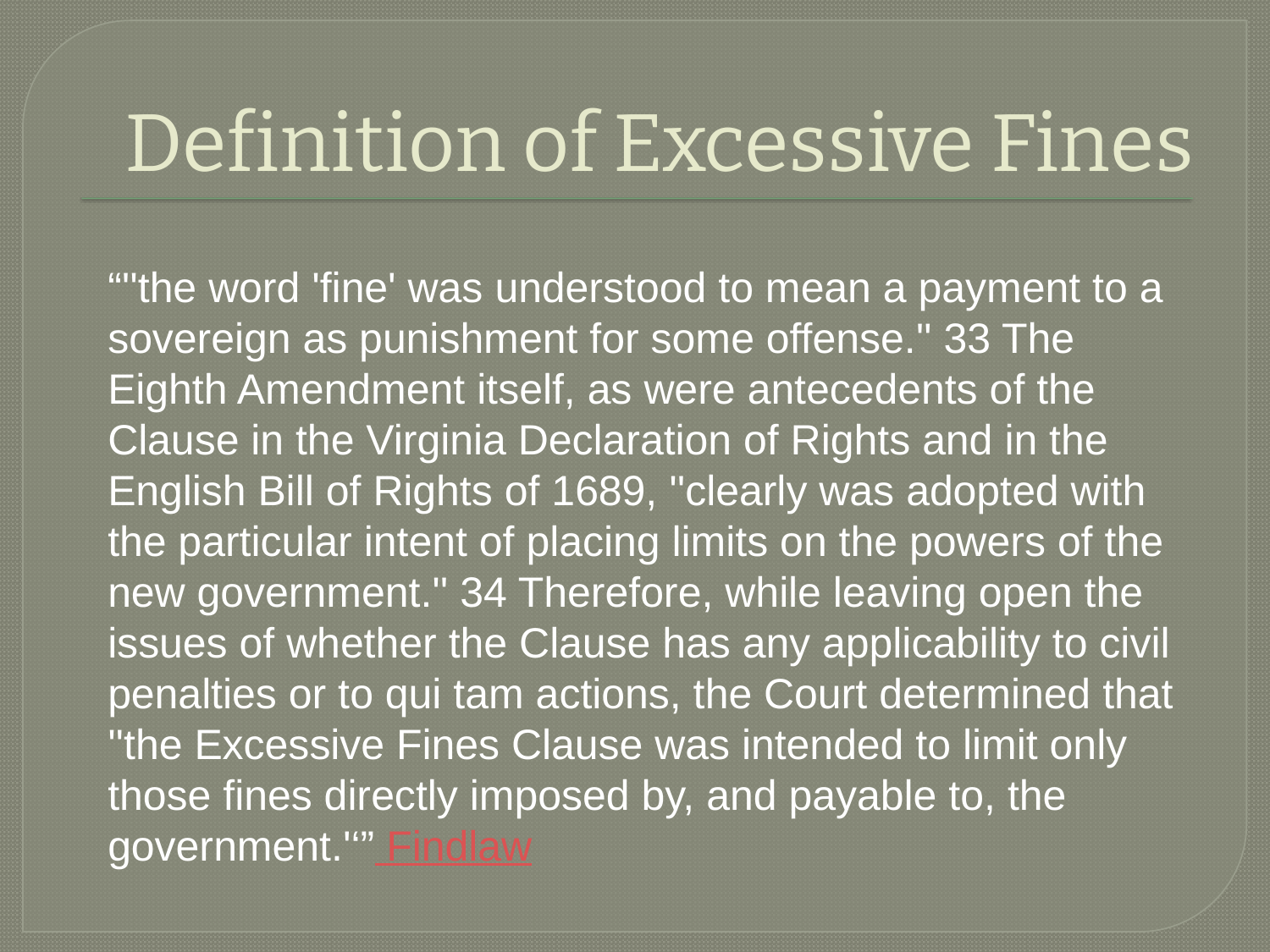

# Definition of Excessive Fines
“''the word 'fine' was understood to mean a payment to a sovereign as punishment for some offense.'' 33 The Eighth Amendment itself, as were antecedents of the Clause in the Virginia Declaration of Rights and in the English Bill of Rights of 1689, ''clearly was adopted with the particular intent of placing limits on the powers of the new government.'' 34 Therefore, while leaving open the issues of whether the Clause has any applicability to civil penalties or to qui tam actions, the Court determined that ''the Excessive Fines Clause was intended to limit only those fines directly imposed by, and payable to, the government.'‘” Findlaw